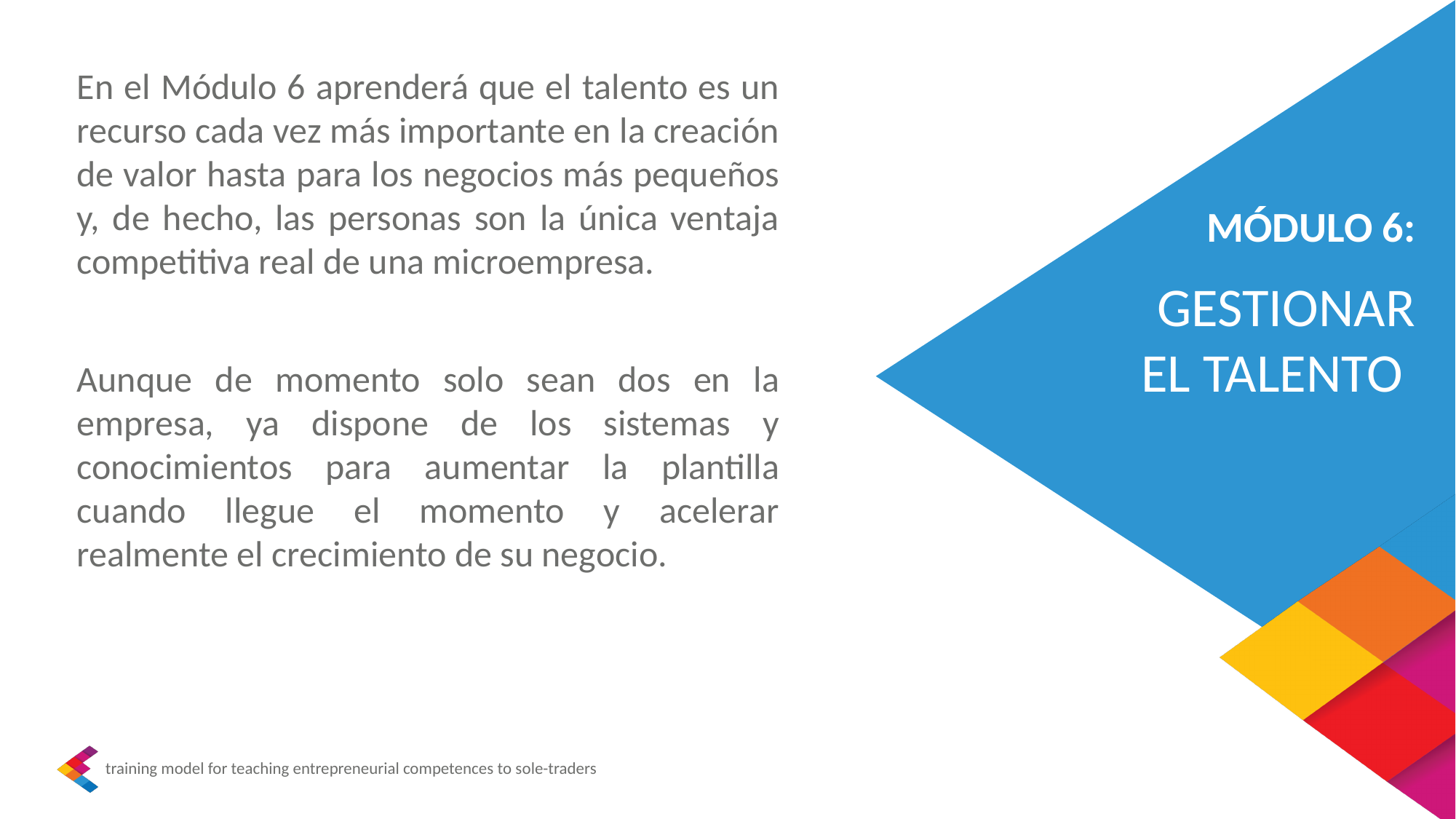

En el Módulo 6 aprenderá que el talento es un recurso cada vez más importante en la creación de valor hasta para los negocios más pequeños y, de hecho, las personas son la única ventaja competitiva real de una microempresa.

Aunque de momento solo sean dos en la empresa, ya dispone de los sistemas y conocimientos para aumentar la plantilla cuando llegue el momento y acelerar realmente el crecimiento de su negocio.
MÓDULO 6:

GESTIONAR EL TALENTO